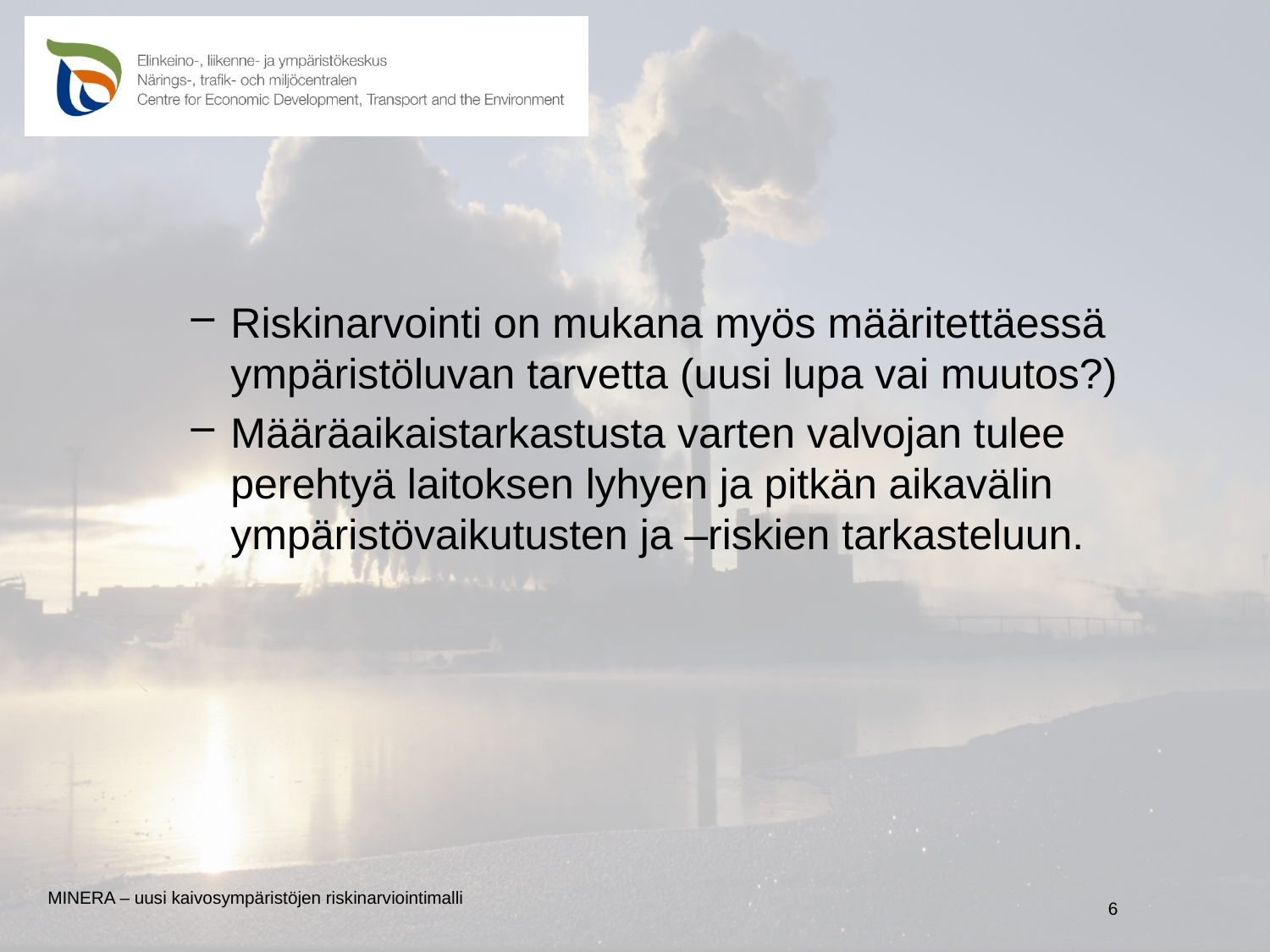

Riskinarvointi on mukana myös määritettäessä ympäristöluvan tarvetta (uusi lupa vai muutos?)
Määräaikaistarkastusta varten valvojan tulee perehtyä laitoksen lyhyen ja pitkän aikavälin ympäristövaikutusten ja –riskien tarkasteluun.

6
MINERA – uusi kaivosympäristöjen riskinarviointimalli